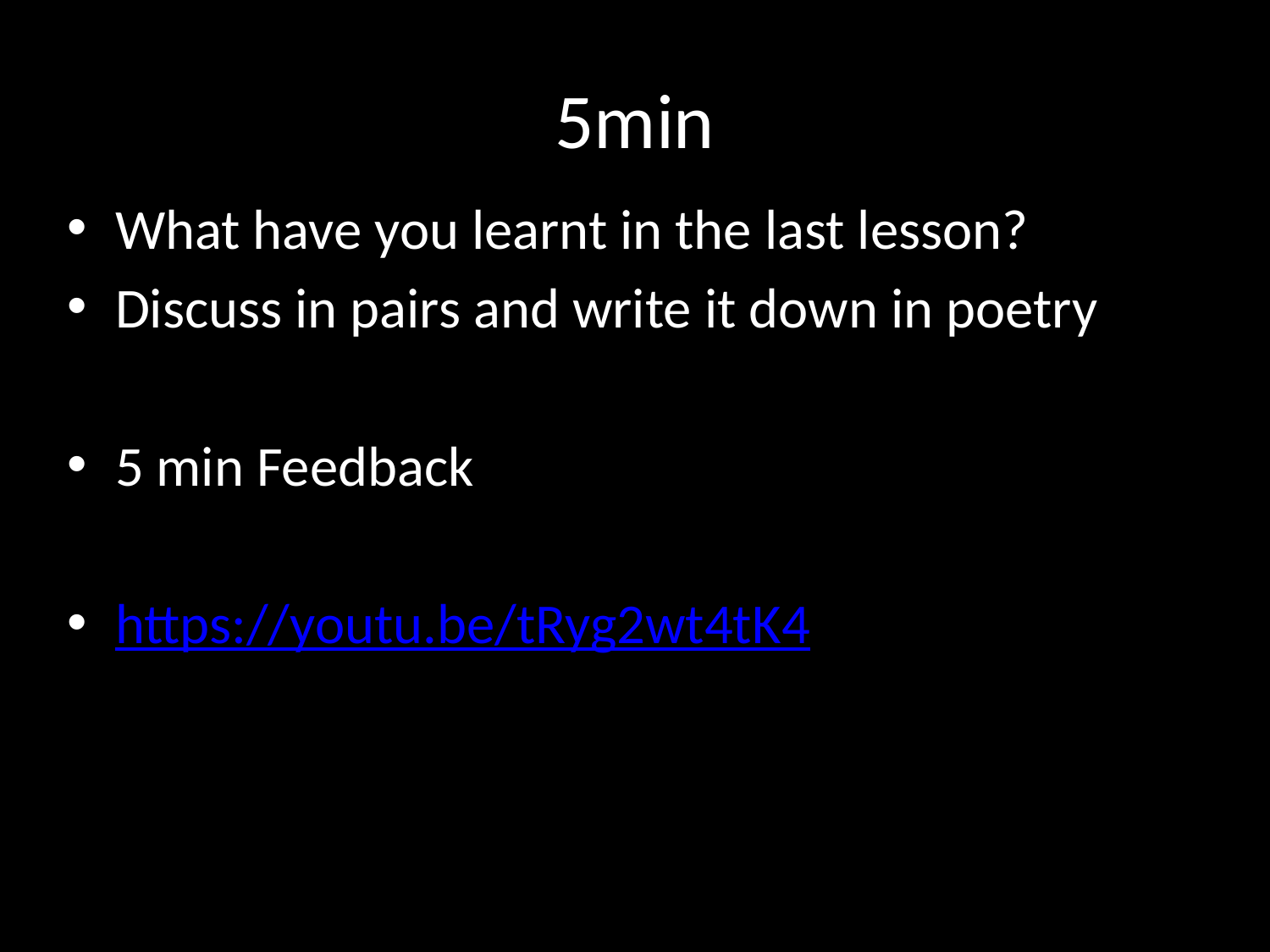

# 5min
What have you learnt in the last lesson?
Discuss in pairs and write it down in poetry

5 min Feedback

https://youtu.be/tRyg2wt4tK4